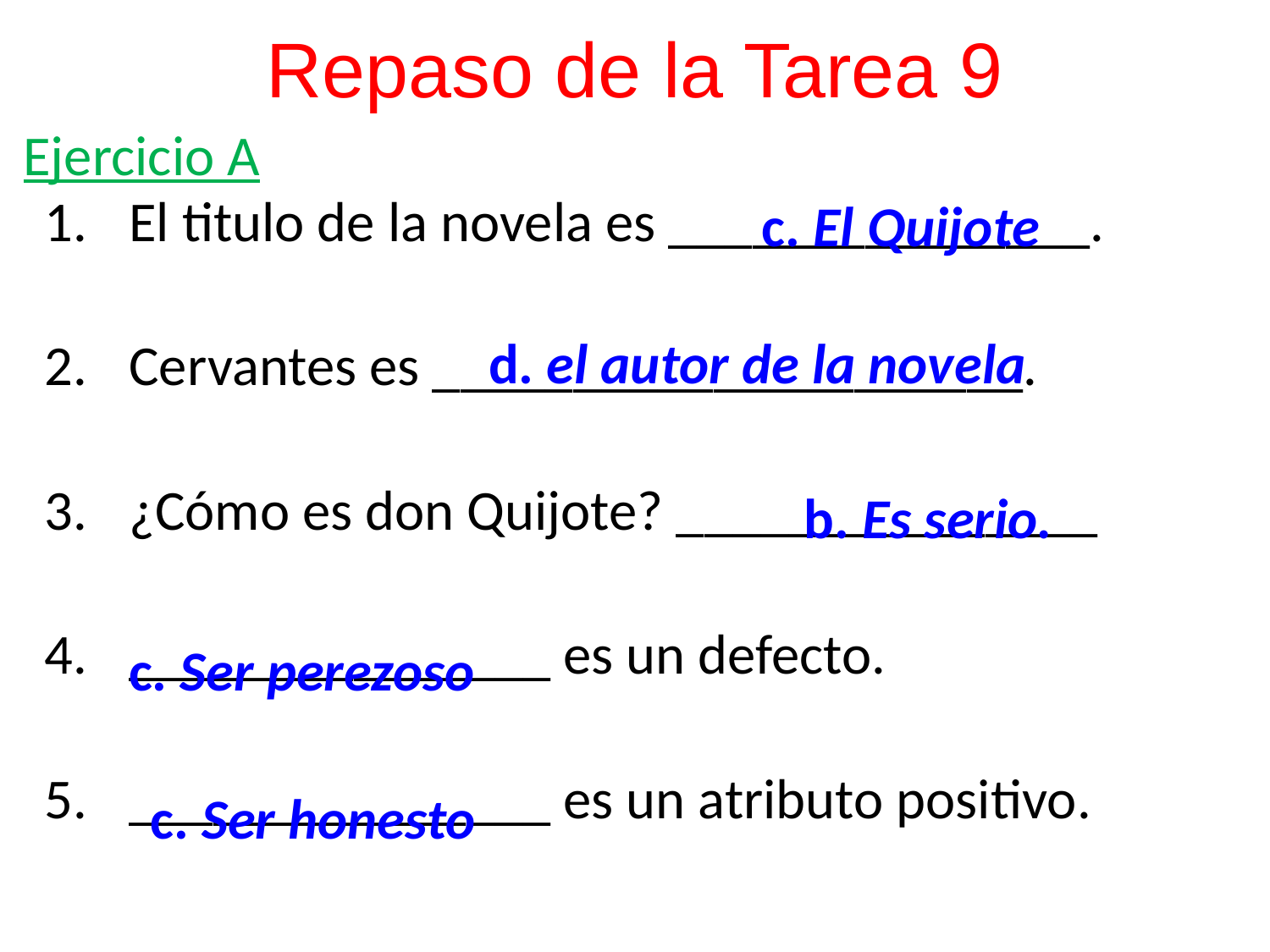

Repaso de la Tarea 9
# Ejercicio A
c. El Quijote
El titulo de la novela es _______________.

Cervantes es _____________________.

¿Cómo es don Quijote? _______________

_______________ es un defecto.

_______________ es un atributo positivo.
d. el autor de la novela
b. Es serio.
c. Ser perezoso
c. Ser honesto